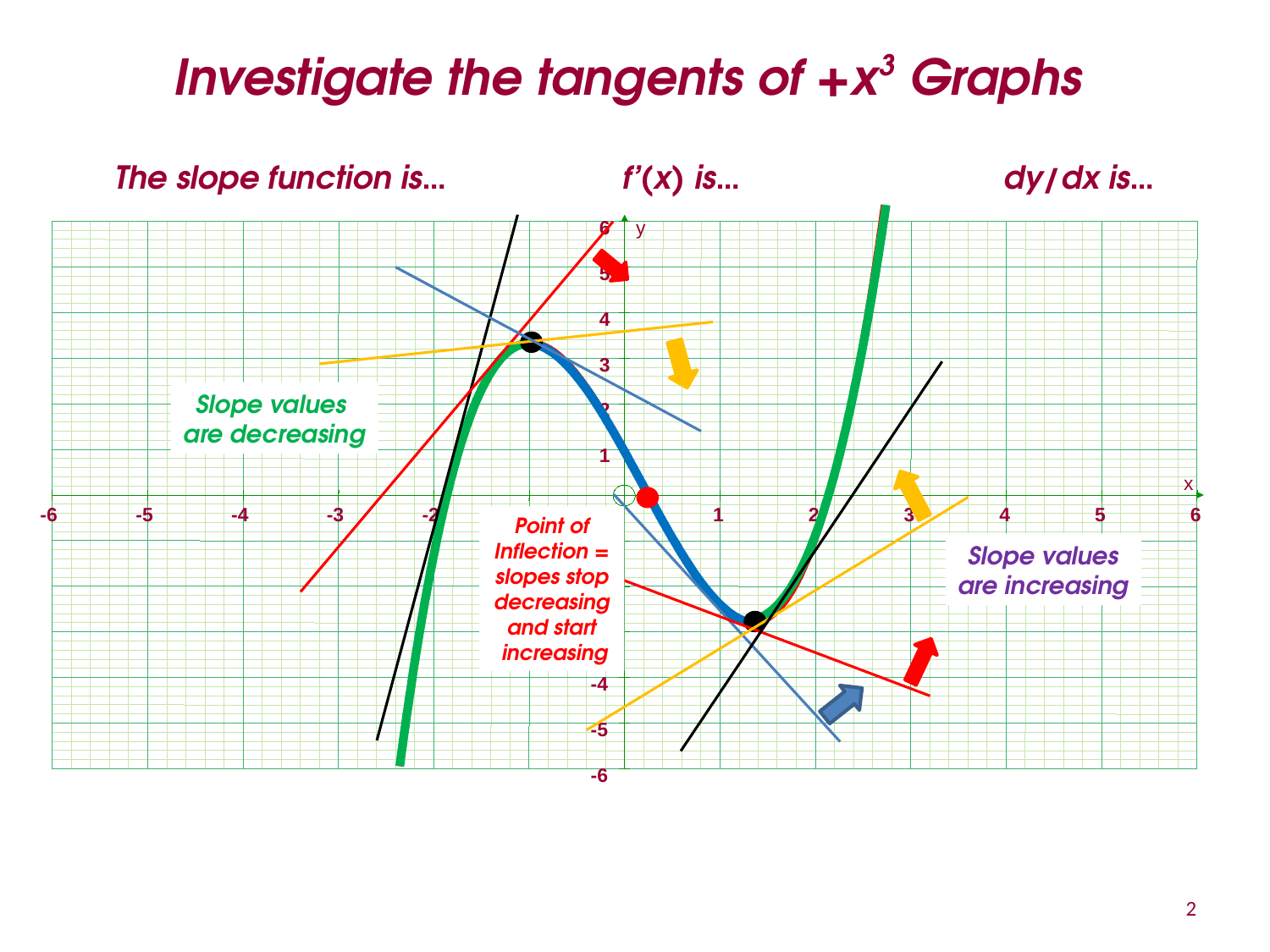

Investigate the tangents of +x3 Graphs
The slope function is…		f’(x) is…			dy/dx is…

-6
-5
-4
-3
-2
-1
1
2
3
4
5
6

-6

6
y

5

4

3

2

1

x
-1

-2

-3

-4

-5

Slope values
are decreasing

Point of Inflection = slopes stop decreasing and start
 increasing
Slope values
are increasing

2